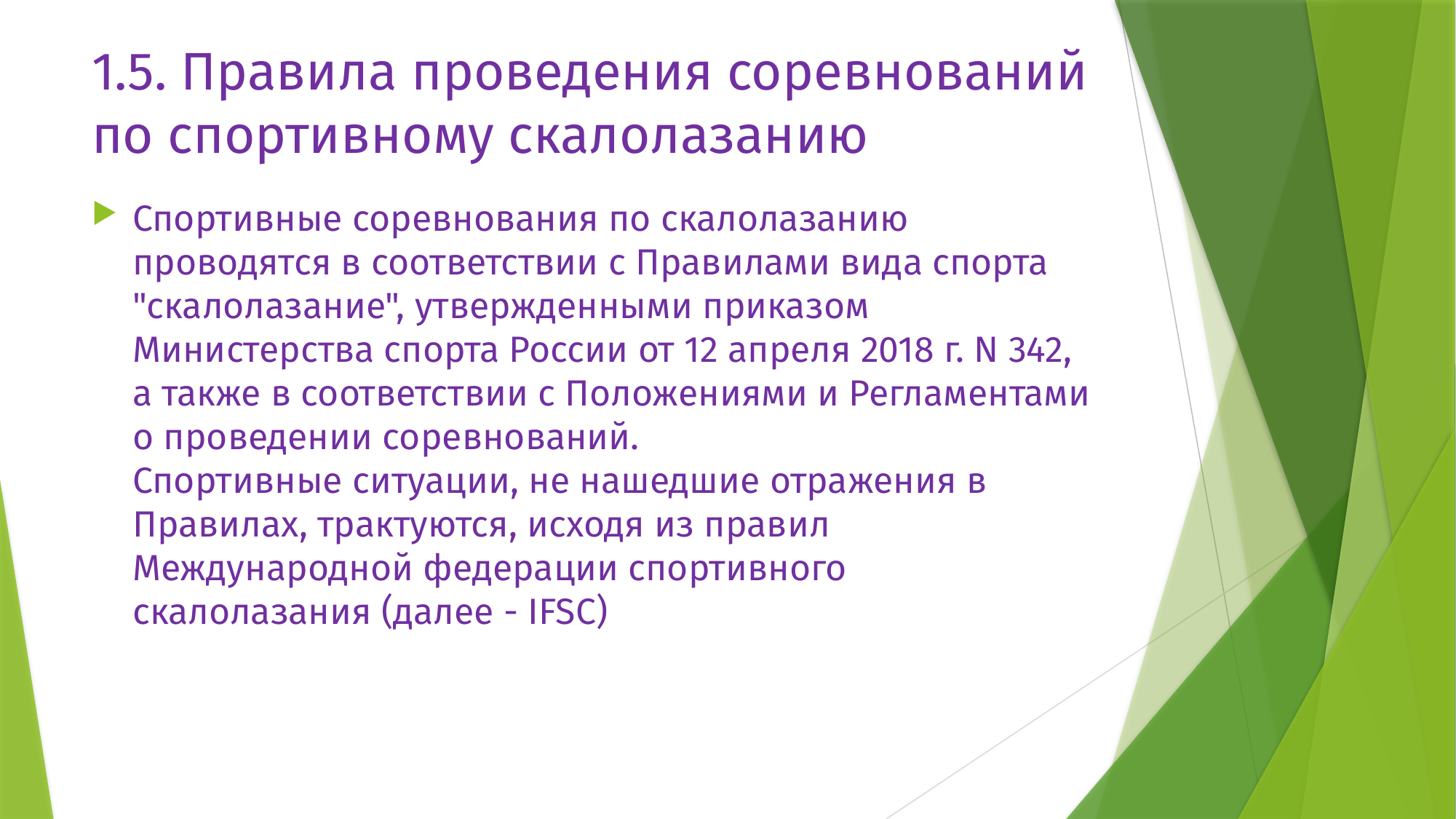

# 1.5. Правила проведения соревнований по спортивному скалолазанию
Спортивные соревнования по скалолазанию проводятся в соответствии с Правилами вида спорта "скалолазание", утвержденными приказом Министерства спорта России от 12 апреля 2018 г. N 342, а также в соответствии с Положениями и Регламентами о проведении соревнований.
Спортивные ситуации, не нашедшие отражения в Правилах, трактуются, исходя из правил Международной федерации спортивного скалолазания (далее - IFSC)